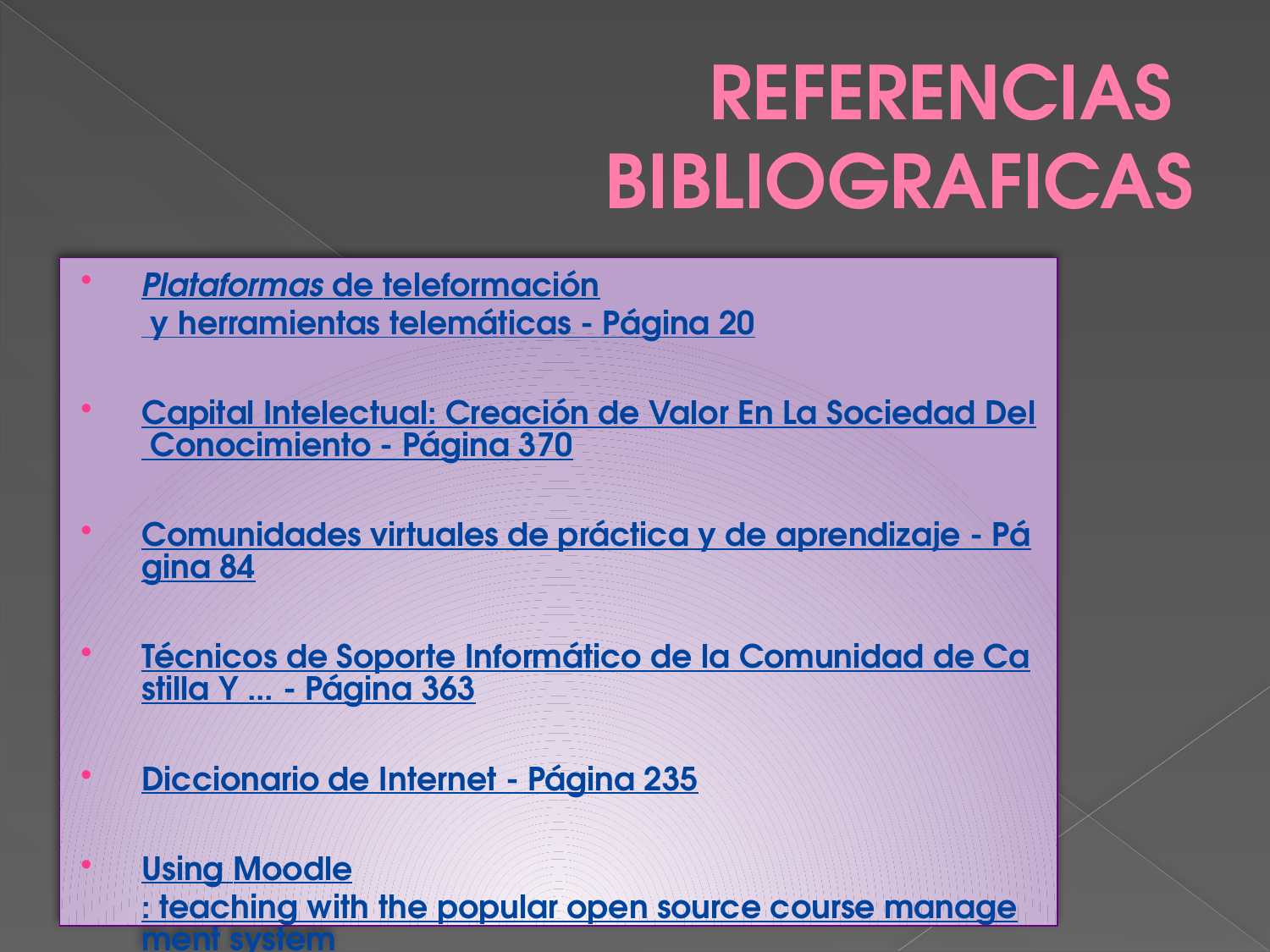

# REFERENCIAS BIBLIOGRAFICAS
Plataformas de teleformación y herramientas telemáticas - Página 20

Capital Intelectual: Creación de Valor En La Sociedad Del Conocimiento - Página 370

Comunidades virtuales de práctica y de aprendizaje - Página 84

Técnicos de Soporte Informático de la Comunidad de Castilla Y ... - Página 363

Diccionario de Internet - Página 235

Using Moodle: teaching with the popular open source course management system

Enseñanza virtual sobre la organización de recursos informativos digitales‎ - Página 236